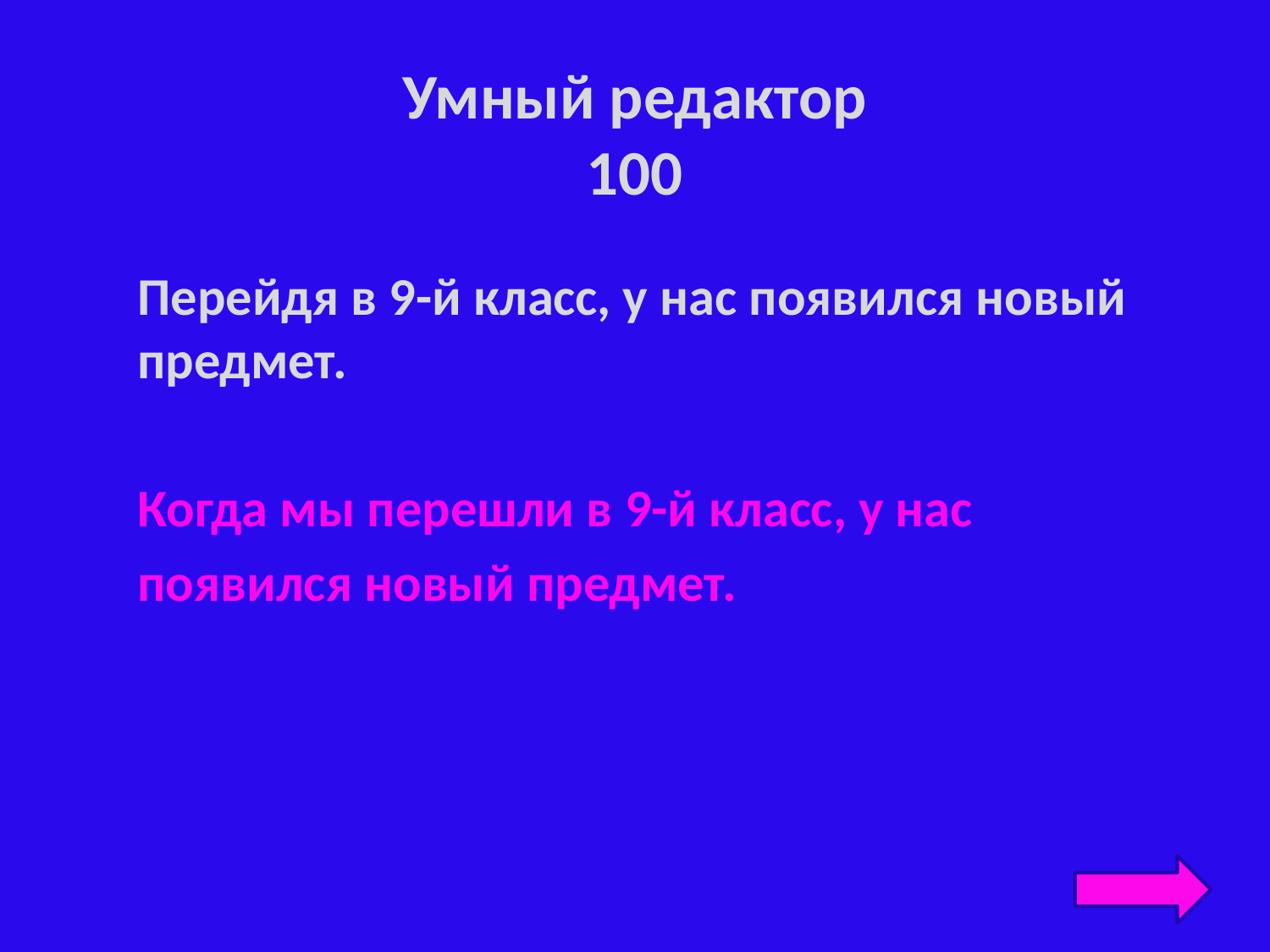

# Умный редактор 100
Перейдя в 9-й класс, у нас появился новый предмет.

Когда мы перешли в 9-й класс, у нас
появился новый предмет.